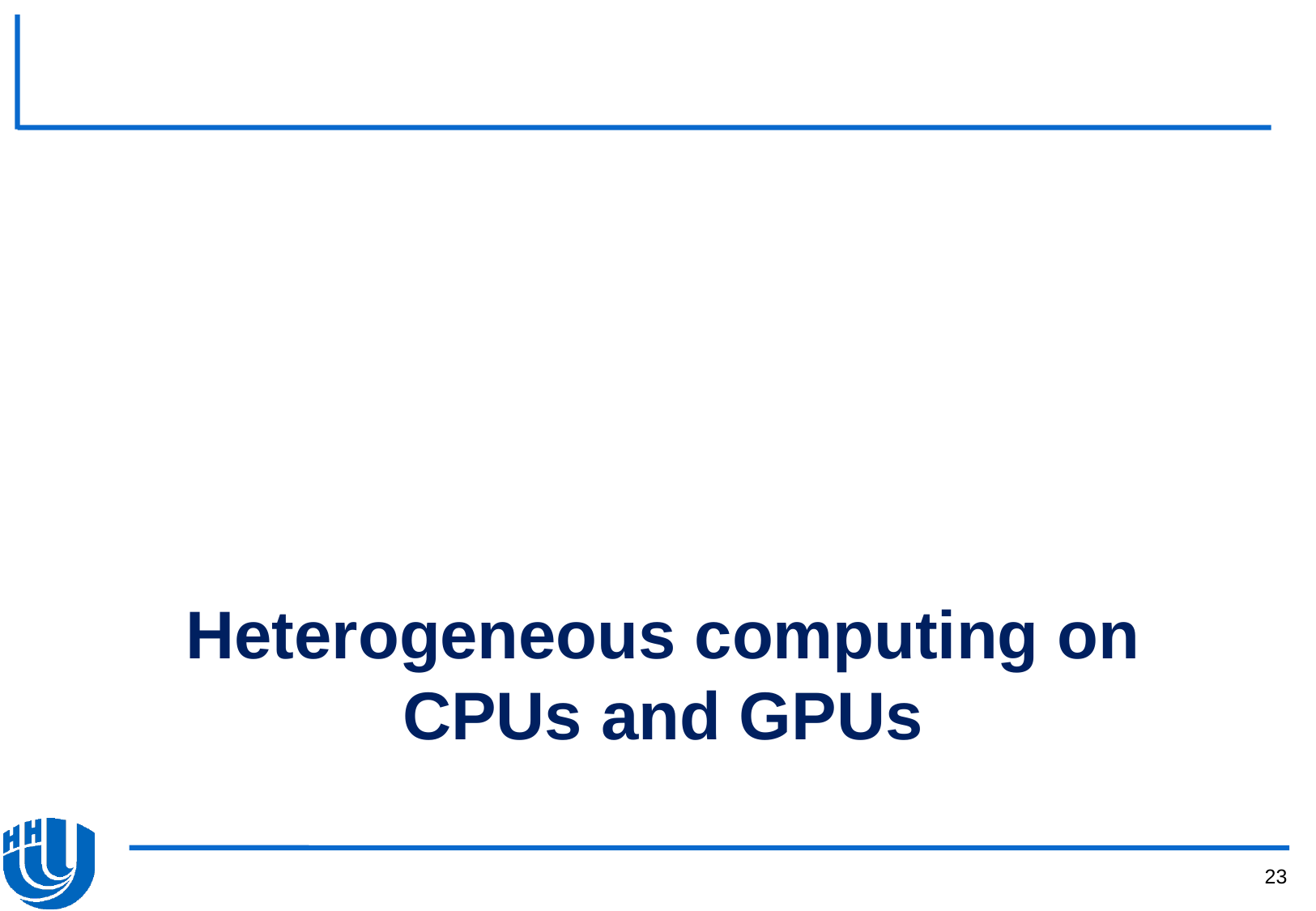

# Heterogeneous computing on CPUs and GPUs